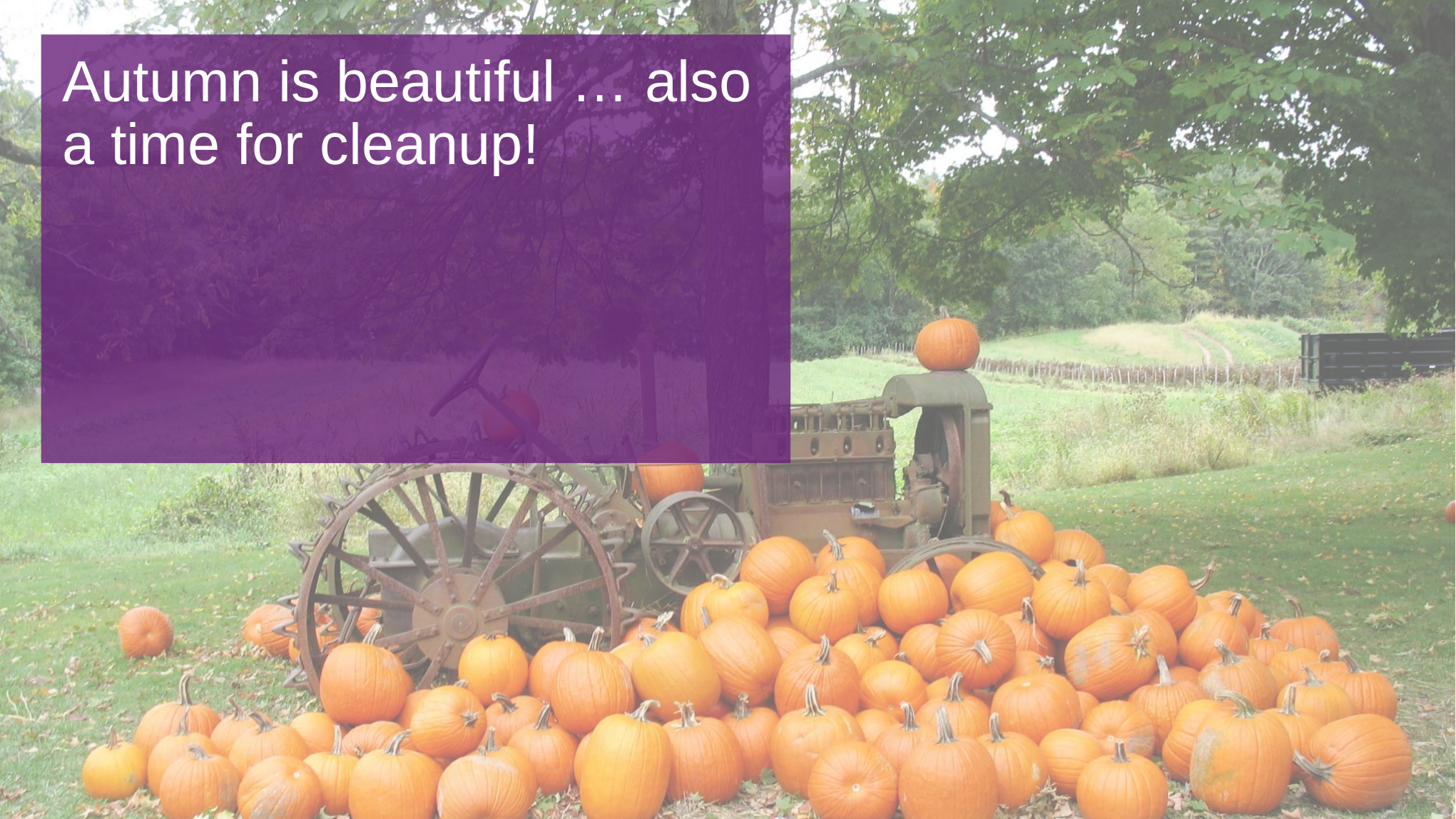

Autumn is beautiful … also a time for cleanup!